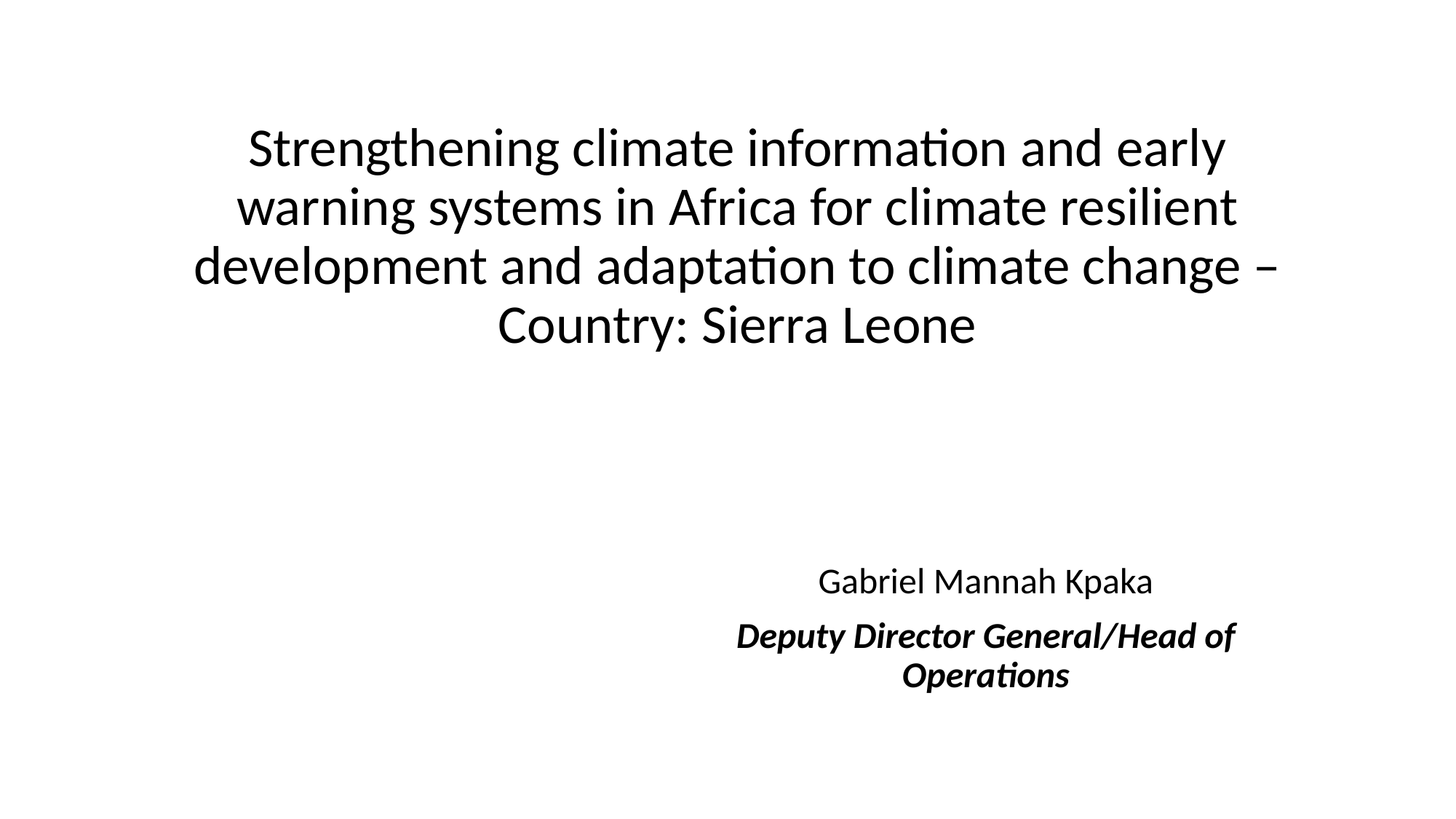

# Strengthening climate information and early warning systems in Africa for climate resilient development and adaptation to climate change – Country: Sierra Leone
Gabriel Mannah Kpaka
Deputy Director General/Head of Operations